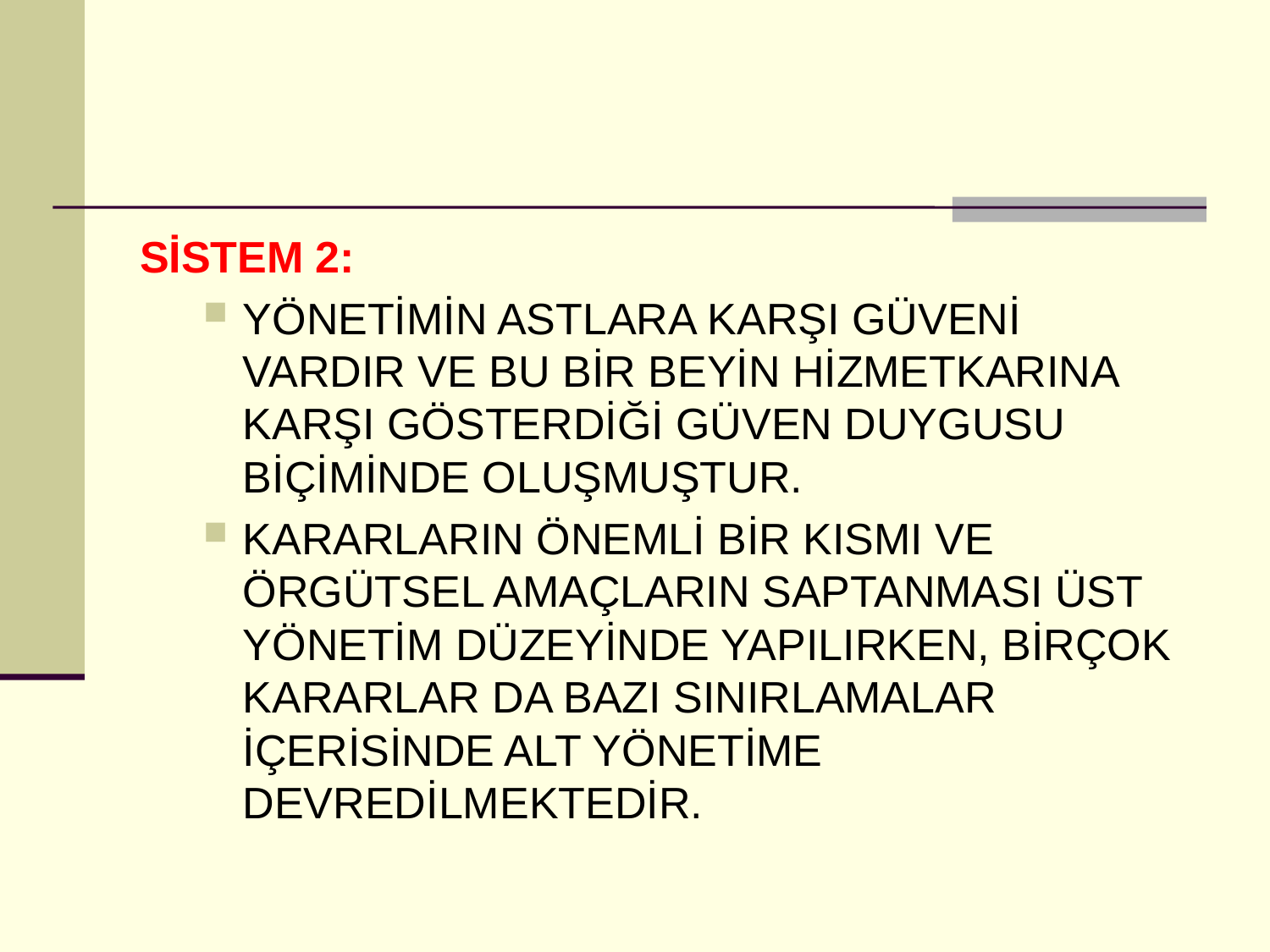

#
SİSTEM 2:
YÖNETİMİN ASTLARA KARŞI GÜVENİ VARDIR VE BU BİR BEYİN HİZMETKARINA KARŞI GÖSTERDİĞİ GÜVEN DUYGUSU BİÇİMİNDE OLUŞMUŞTUR.
KARARLARIN ÖNEMLİ BİR KISMI VE ÖRGÜTSEL AMAÇLARIN SAPTANMASI ÜST YÖNETİM DÜZEYİNDE YAPILIRKEN, BİRÇOK KARARLAR DA BAZI SINIRLAMALAR İÇERİSİNDE ALT YÖNETİME DEVREDİLMEKTEDİR.